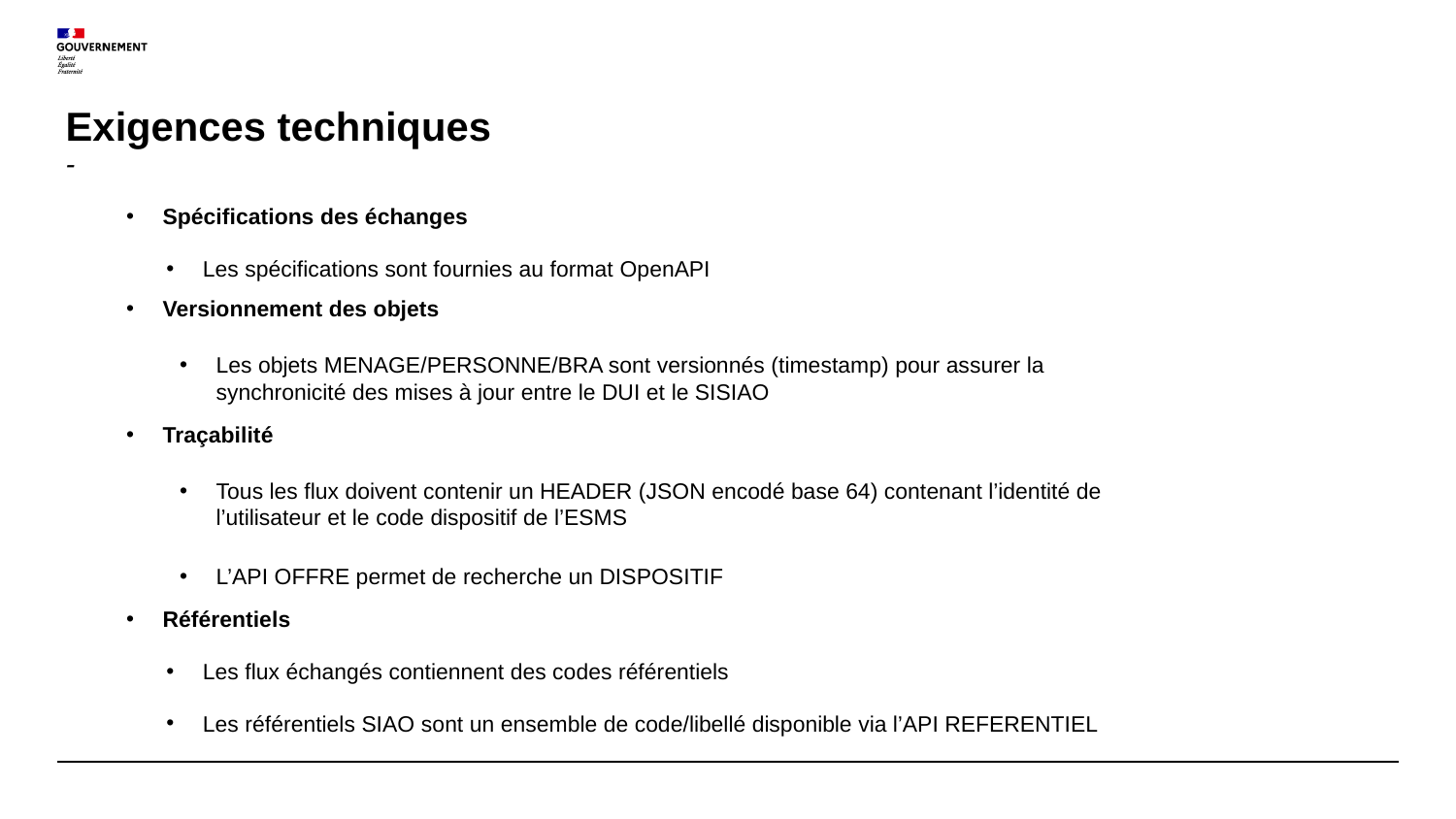

# Exigences techniques -
Spécifications des échanges
Les spécifications sont fournies au format OpenAPI
Versionnement des objets
Les objets MENAGE/PERSONNE/BRA sont versionnés (timestamp) pour assurer la synchronicité des mises à jour entre le DUI et le SISIAO
Traçabilité
Tous les flux doivent contenir un HEADER (JSON encodé base 64) contenant l’identité de l’utilisateur et le code dispositif de l’ESMS
L’API OFFRE permet de recherche un DISPOSITIF
Référentiels
Les flux échangés contiennent des codes référentiels
Les référentiels SIAO sont un ensemble de code/libellé disponible via l’API REFERENTIEL